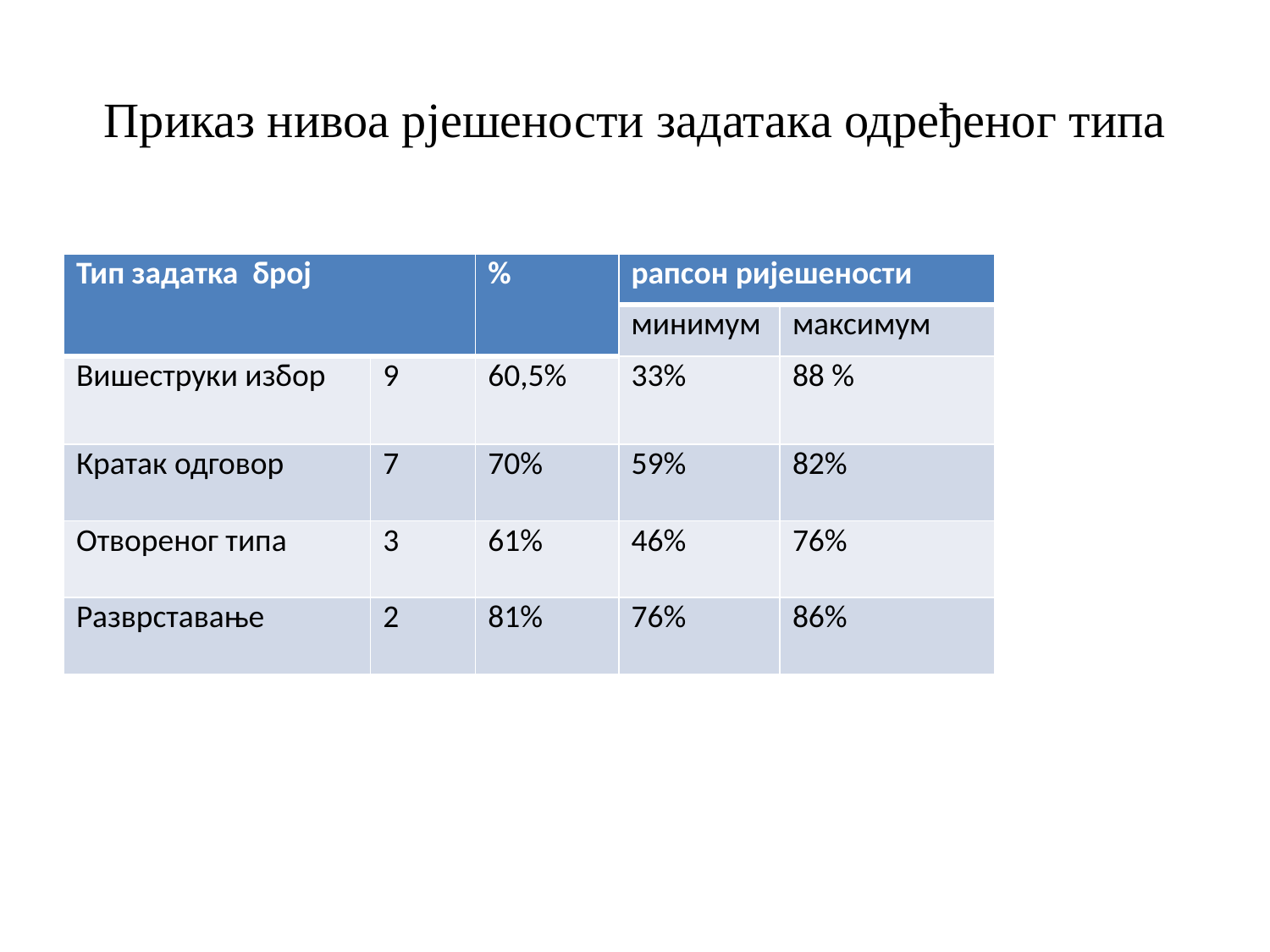

# Приказ нивоа рјешености задатака одређеног типа
| Тип задатка број |  | % | рапсон ријешености |  |
| --- | --- | --- | --- | --- |
|  |  |  | минимум | максимум |
| Вишеструки избор | 9 | 60,5% | 33% | 88 % |
| Кратак одговор | 7 | 70% | 59% | 82% |
| Отвореног типа | 3 | 61% | 46% | 76% |
| Разврставање | 2 | 81% | 76% | 86% |